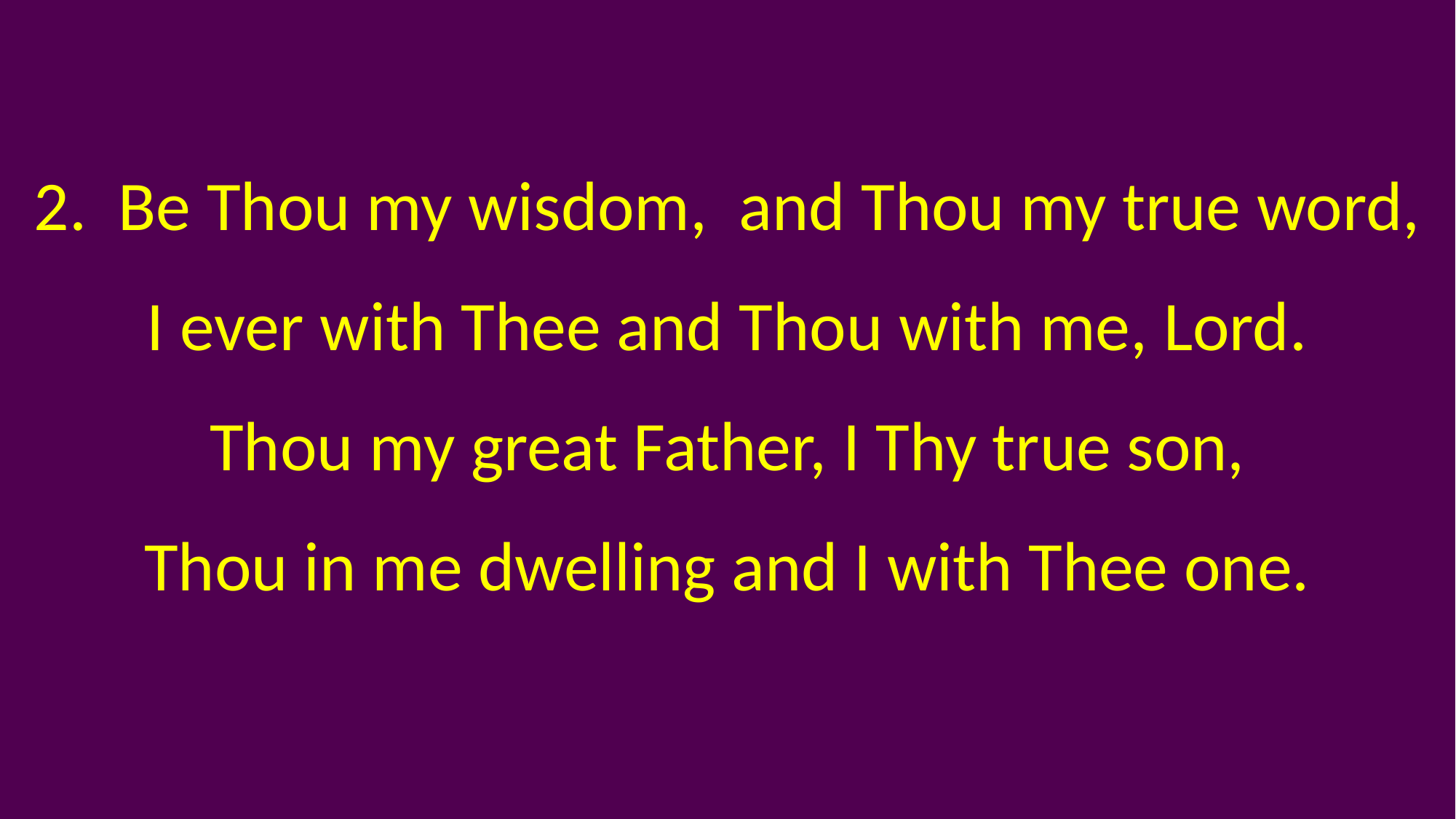

2.  Be Thou my wisdom,  and Thou my true word,
I ever with Thee and Thou with me, Lord.
Thou my great Father, I Thy true son,
Thou in me dwelling and I with Thee one.